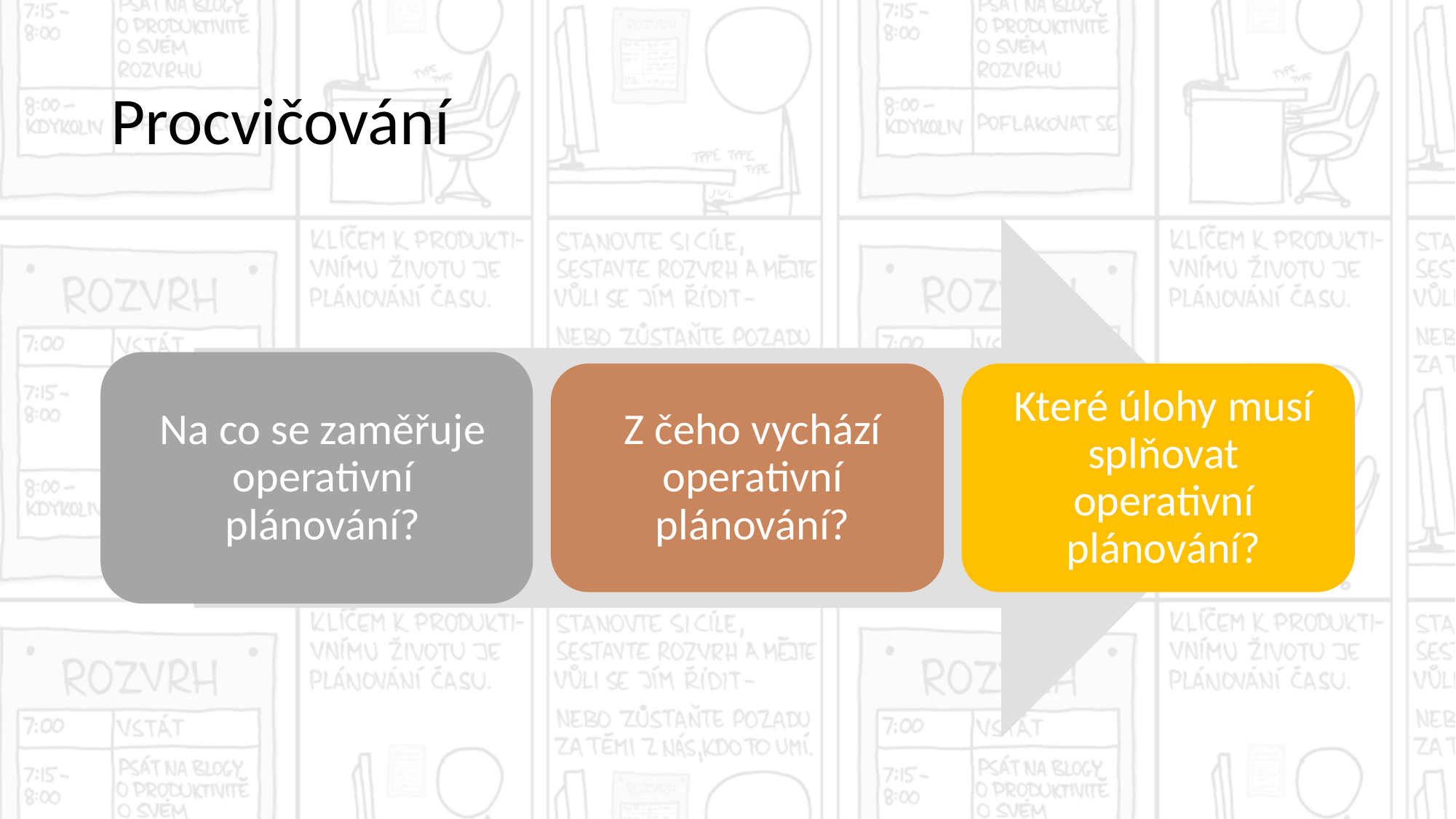

# Procvičování
Na co se zaměřuje operativní plánování?
Z čeho vychází operativní plánování?
Které úlohy musí splňovat operativní plánování?